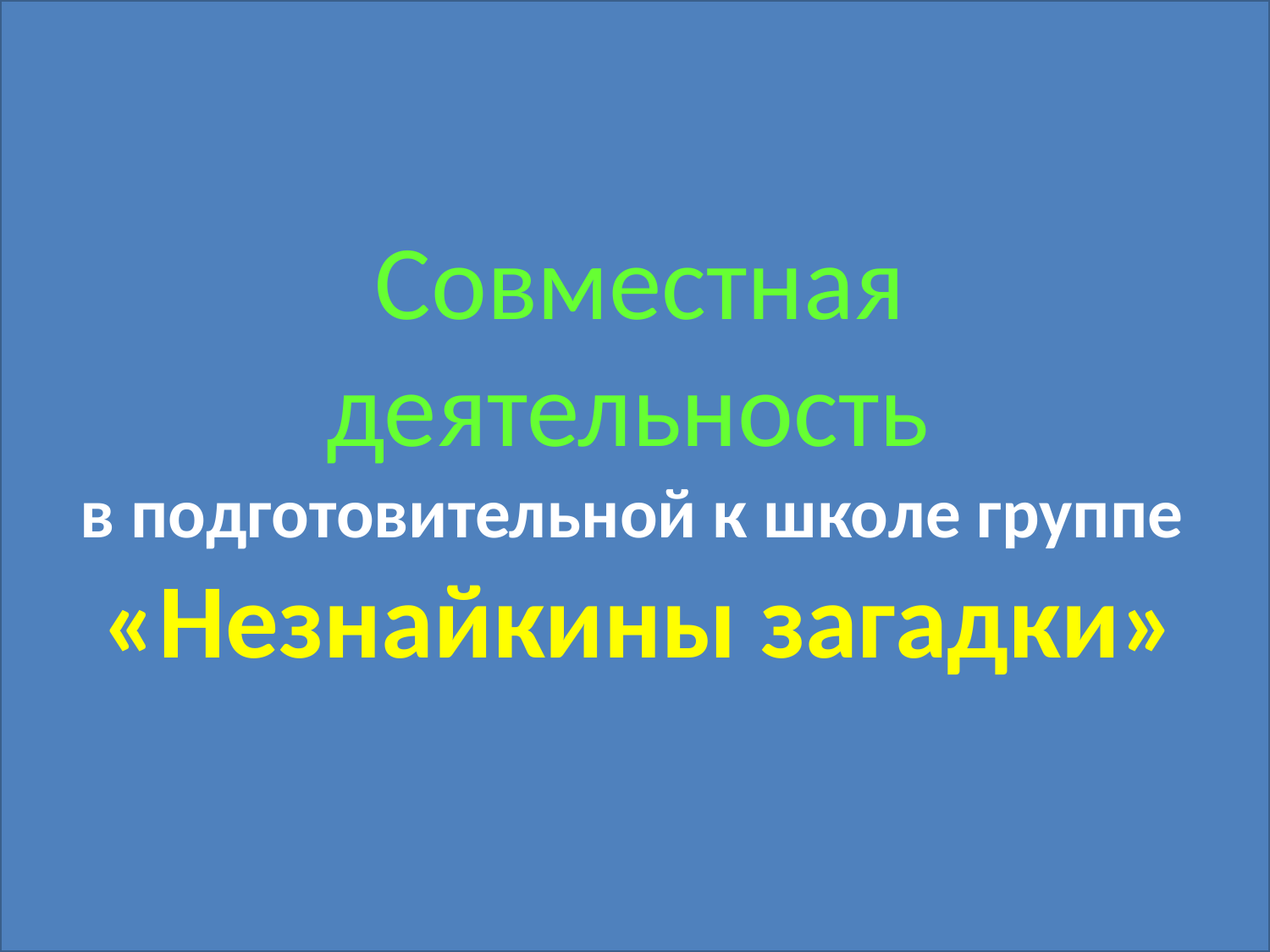

Совместная деятельность
в подготовительной к школе группе
«Незнайкины загадки»